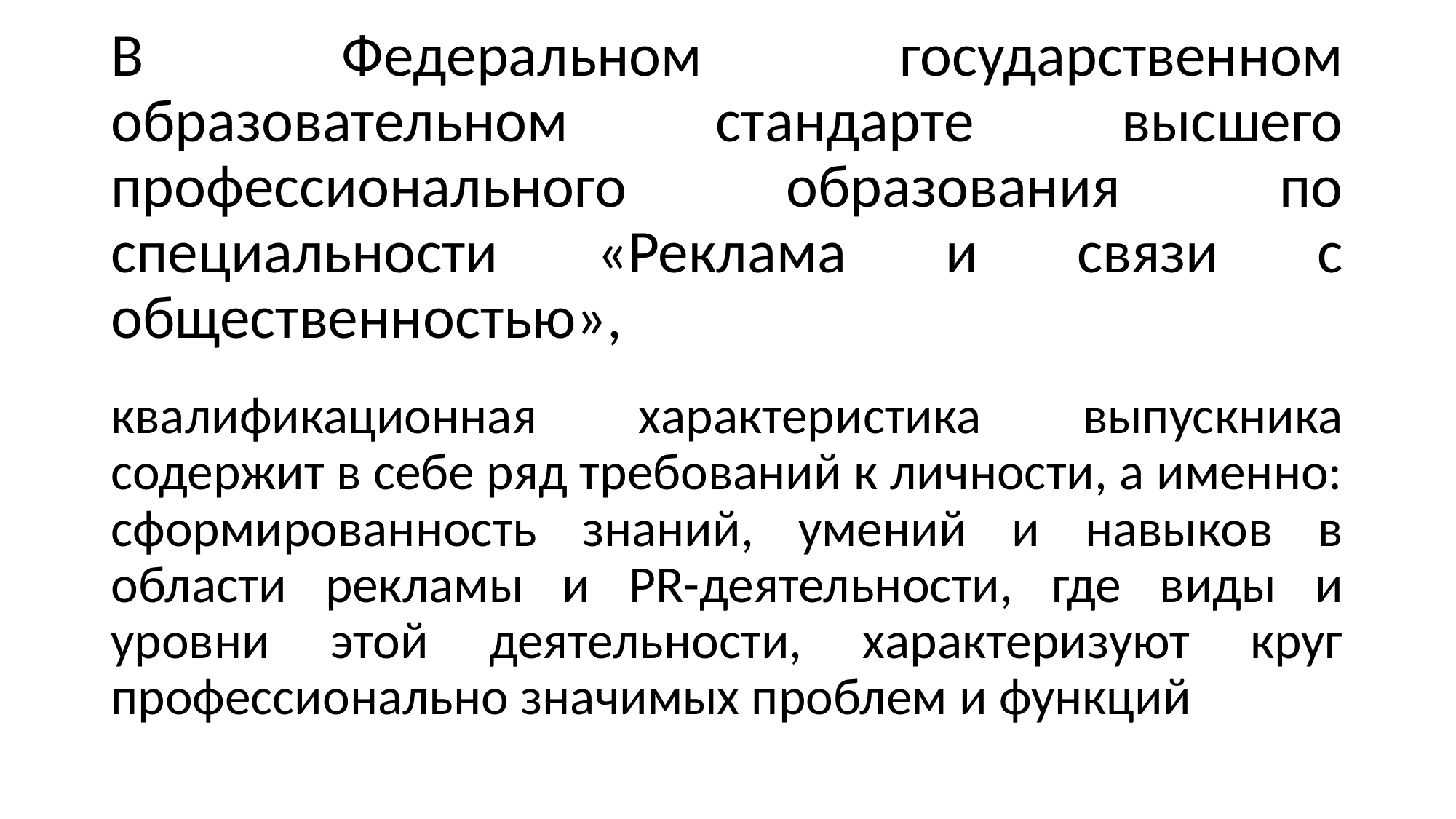

# В Федеральном государственном образовательном стандарте высшего профессионального образования по специальности «Реклама и связи с общественностью»,
квалификационная характеристика выпускника содержит в себе ряд требований к личности, а именно: сформированность знаний, умений и навыков в области рекламы и PR-деятельности, где виды и уровни этой деятельности, характеризуют круг профессионально значимых проблем и функций